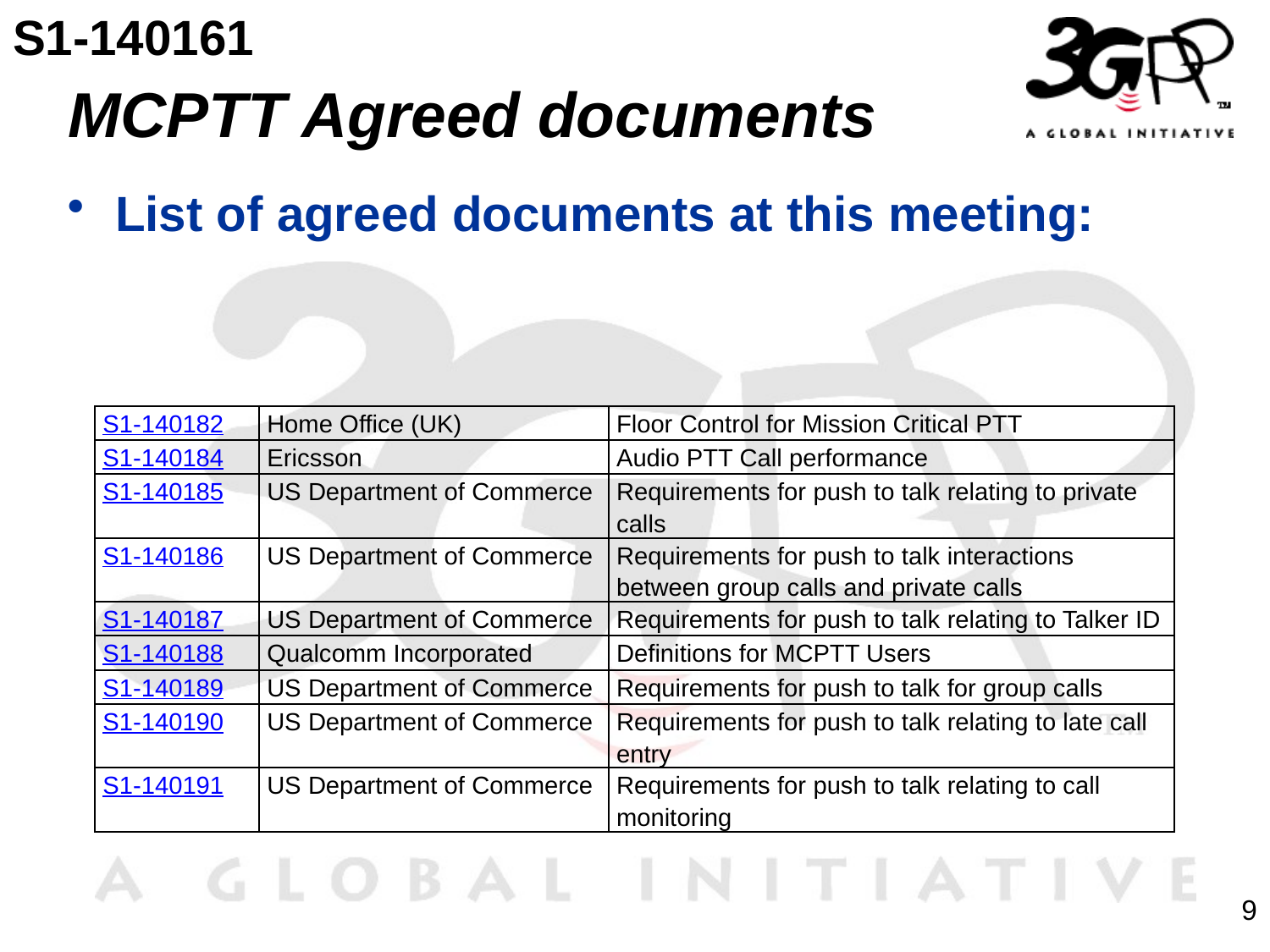

S1-140161
# MCPTT Agreed documents
List of agreed documents at this meeting:

| S1-140182 | Home Office (UK) | Floor Control for Mission Critical PTT |
| --- | --- | --- |
| S1-140184 | Ericsson | Audio PTT Call performance |
| S1-140185 | US Department of Commerce | Requirements for push to talk relating to private calls |
| S1-140186 | US Department of Commerce | Requirements for push to talk interactions between group calls and private calls |
| S1-140187 | US Department of Commerce | Requirements for push to talk relating to Talker ID |
| S1-140188 | Qualcomm Incorporated | Definitions for MCPTT Users |
| S1-140189 | US Department of Commerce | Requirements for push to talk for group calls |
| S1-140190 | US Department of Commerce | Requirements for push to talk relating to late call entry |
| S1-140191 | US Department of Commerce | Requirements for push to talk relating to call monitoring |
9